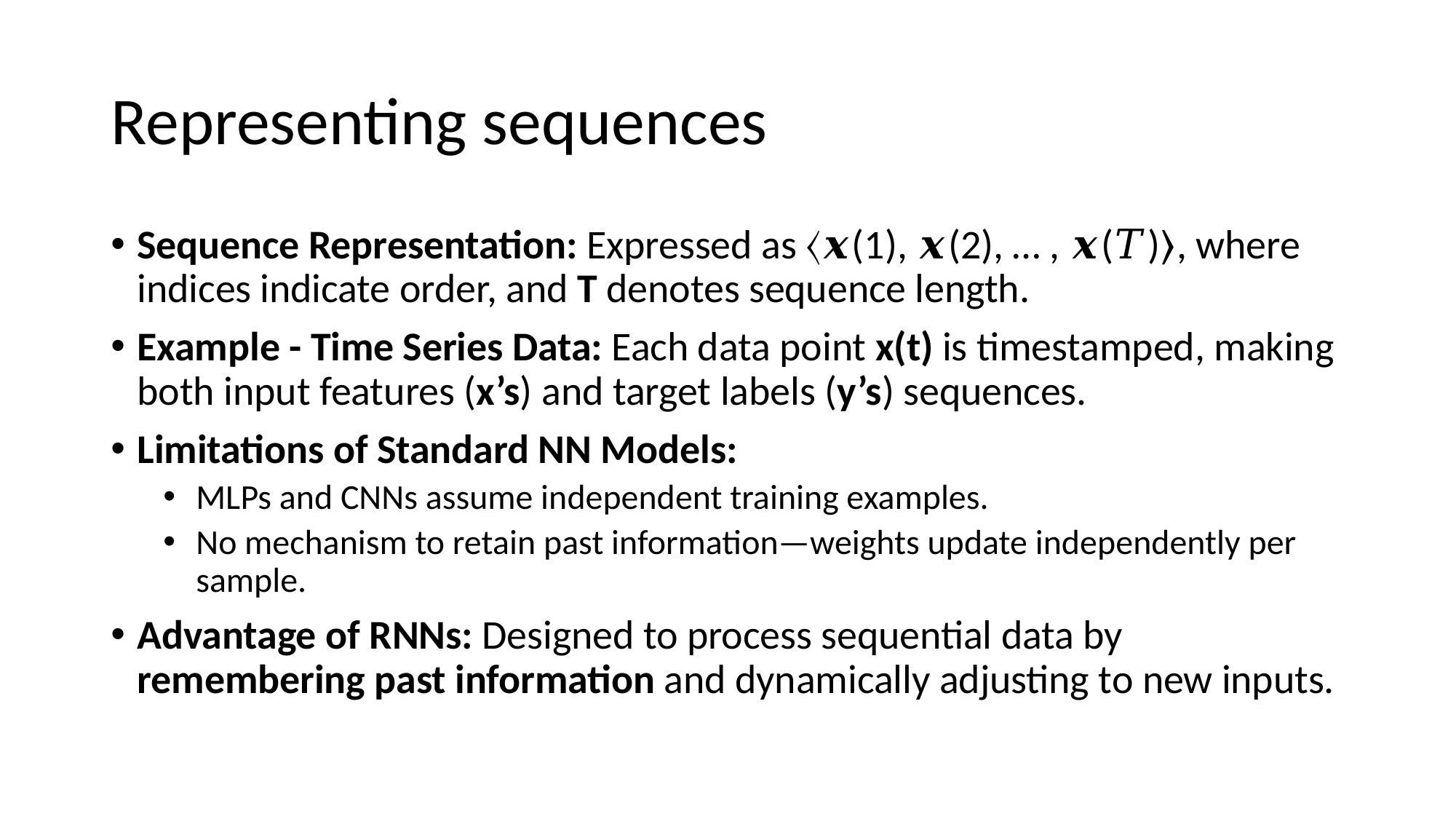

# Representing sequences
Sequence Representation: Expressed as 〈𝒙(1), 𝒙(2), … , 𝒙(𝑇)〉, where indices indicate order, and T denotes sequence length.
Example - Time Series Data: Each data point x(t) is timestamped, making both input features (x’s) and target labels (y’s) sequences.
Limitations of Standard NN Models:
MLPs and CNNs assume independent training examples.
No mechanism to retain past information—weights update independently per sample.
Advantage of RNNs: Designed to process sequential data by remembering past information and dynamically adjusting to new inputs.